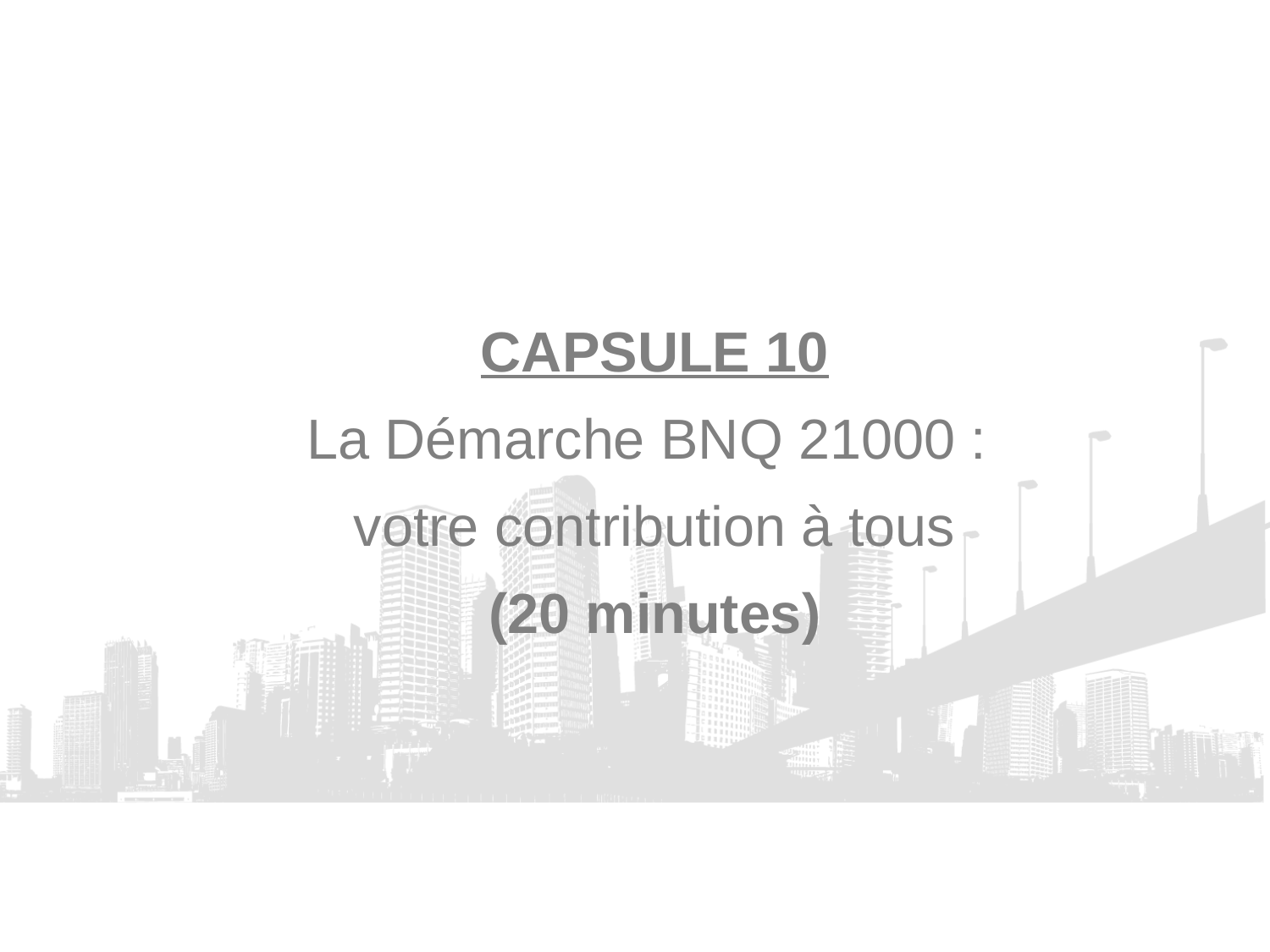

CAPSULE 10
La Démarche BNQ 21000 :
votre contribution à tous
(20 minutes)